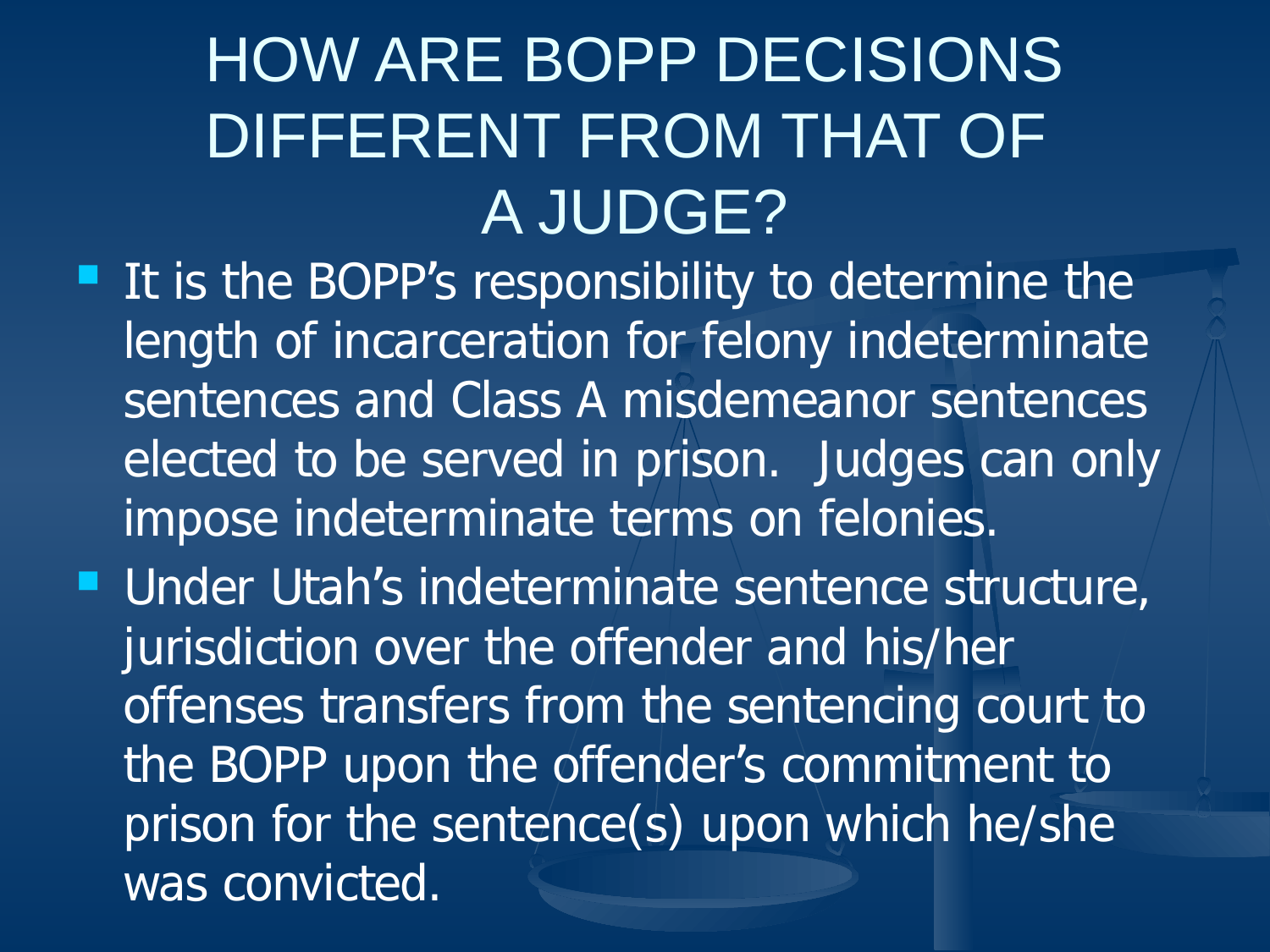

# HOW ARE BOPP DECISIONS DIFFERENT FROM THAT OF A JUDGE?
It is the BOPP’s responsibility to determine the length of incarceration for felony indeterminate sentences and Class A misdemeanor sentences elected to be served in prison.  Judges can only impose indeterminate terms on felonies.
Under Utah’s indeterminate sentence structure, jurisdiction over the offender and his/her offenses transfers from the sentencing court to the BOPP upon the offender’s commitment to prison for the sentence(s) upon which he/she was convicted.